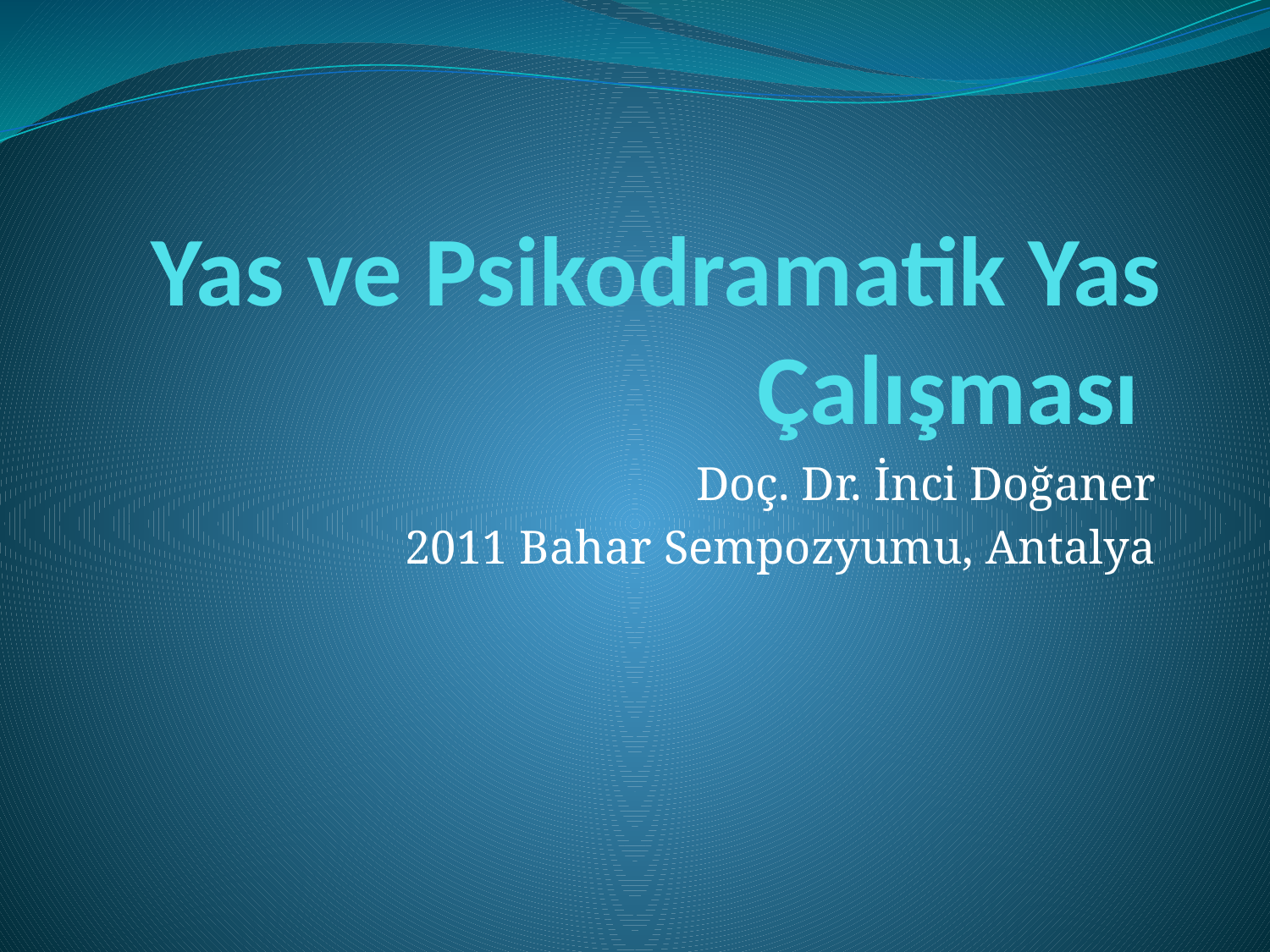

# Yas ve Psikodramatik Yas Çalışması
Doç. Dr. İnci Doğaner
2011 Bahar Sempozyumu, Antalya